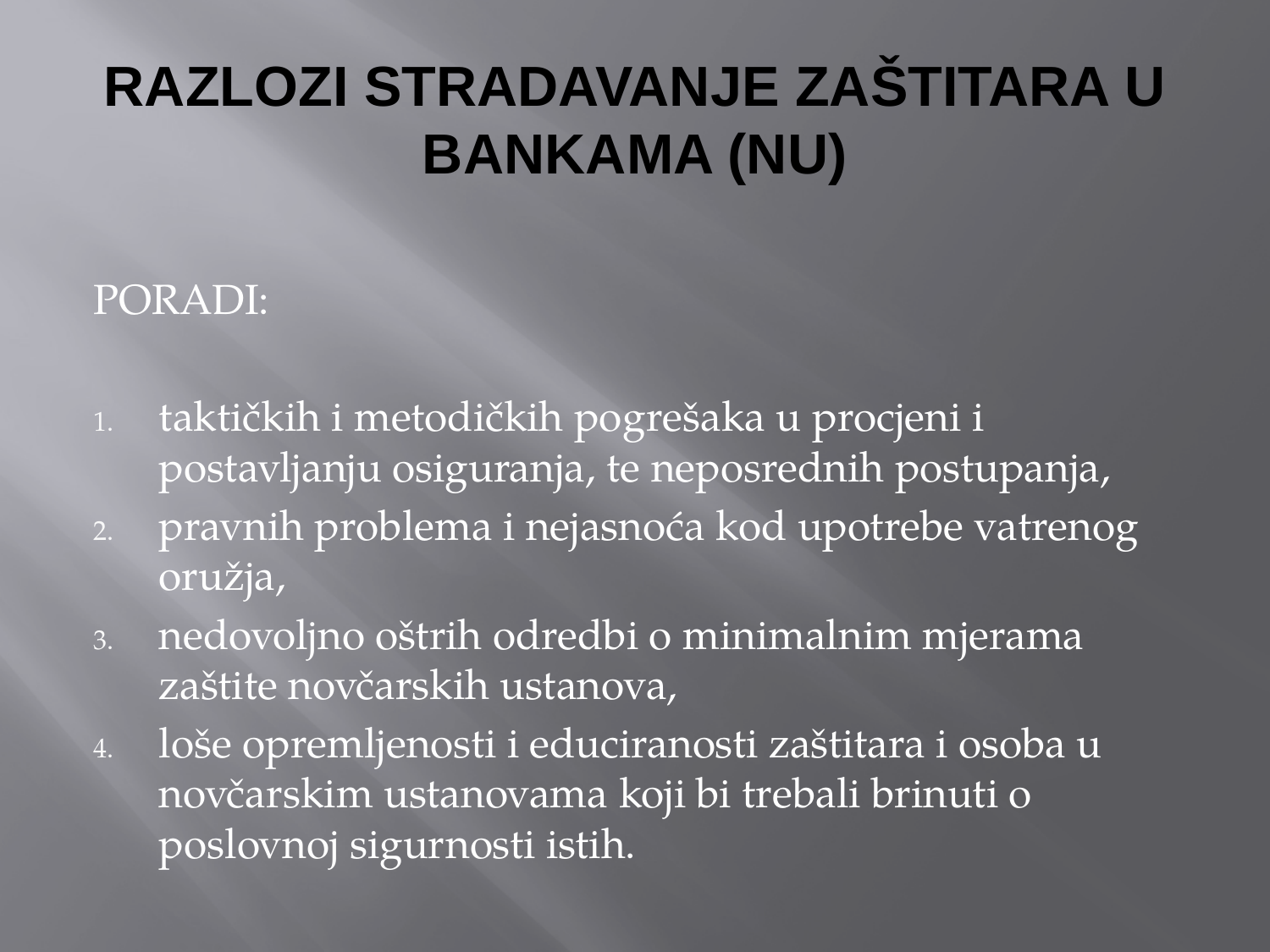

# RAZLOZI STRADAVANJE ZAŠTITARA U BANKAMA (NU)
PORADI:

taktičkih i metodičkih pogrešaka u procjeni i postavljanju osiguranja, te neposrednih postupanja,
pravnih problema i nejasnoća kod upotrebe vatrenog oružja,
nedovoljno oštrih odredbi o minimalnim mjerama zaštite novčarskih ustanova,
loše opremljenosti i educiranosti zaštitara i osoba u novčarskim ustanovama koji bi trebali brinuti o poslovnoj sigurnosti istih.